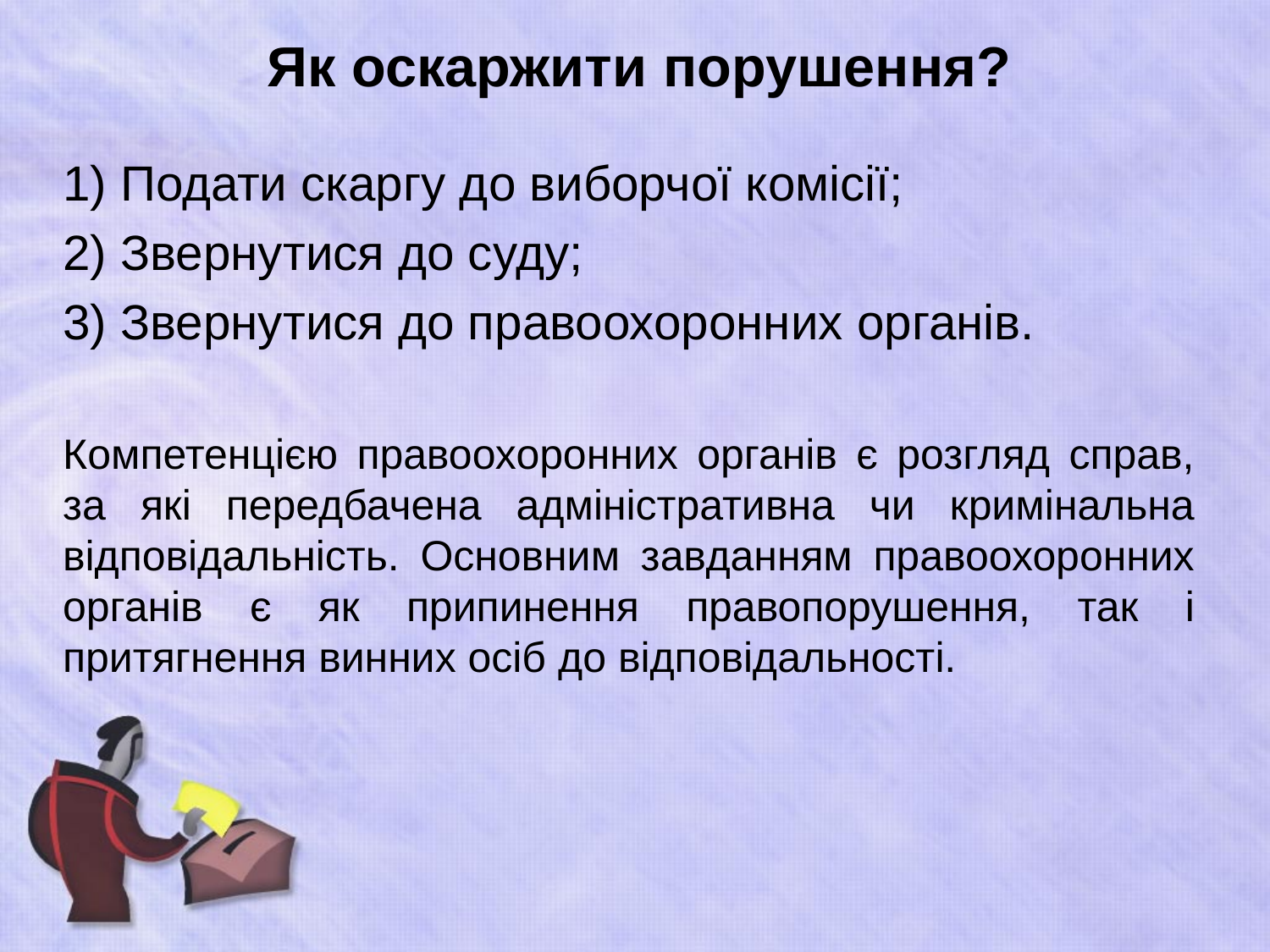

# Як оскаржити порушення?
1) Подати скаргу до виборчої комісії;
2) Звернутися до суду;
3) Звернутися до правоохоронних органів.

Компетенцією правоохоронних органів є розгляд справ, за які передбачена адміністративна чи кримінальна відповідальність. Основним завданням правоохоронних органів є як припинення правопорушення, так і притягнення винних осіб до відповідальності.